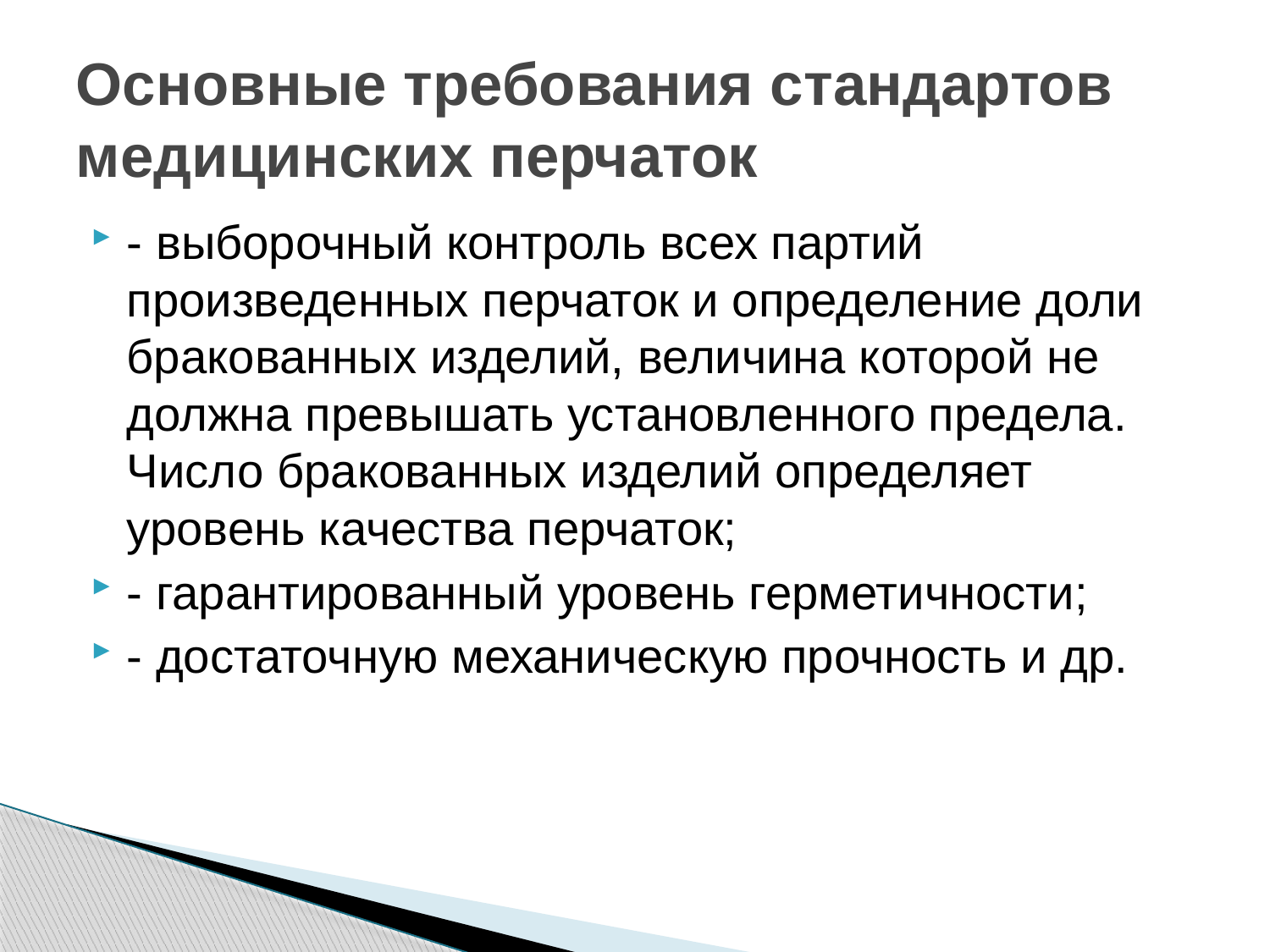

# Основные требования стандартов медицинских перчаток
- выборочный контроль всех партий произведенных перчаток и определение доли бракованных изделий, величина которой не должна превышать установленного предела. Число бракованных изделий определяет уровень качества перчаток;
- гарантированный уровень герметичности;
- достаточную механическую прочность и др.